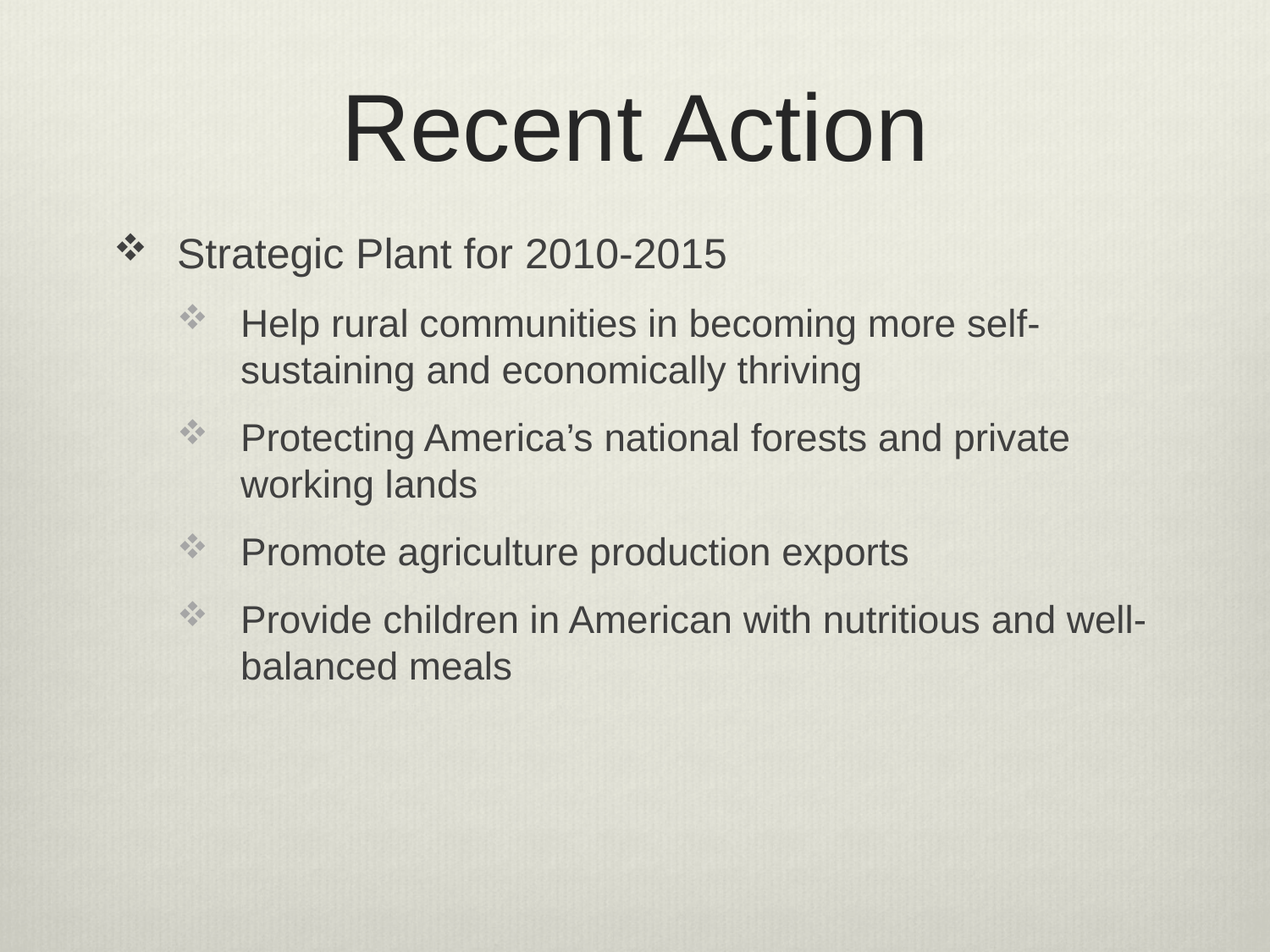

# Recent Action
Strategic Plant for 2010-2015
Help rural communities in becoming more self-sustaining and economically thriving
Protecting America’s national forests and private working lands
Promote agriculture production exports
Provide children in American with nutritious and well-balanced meals